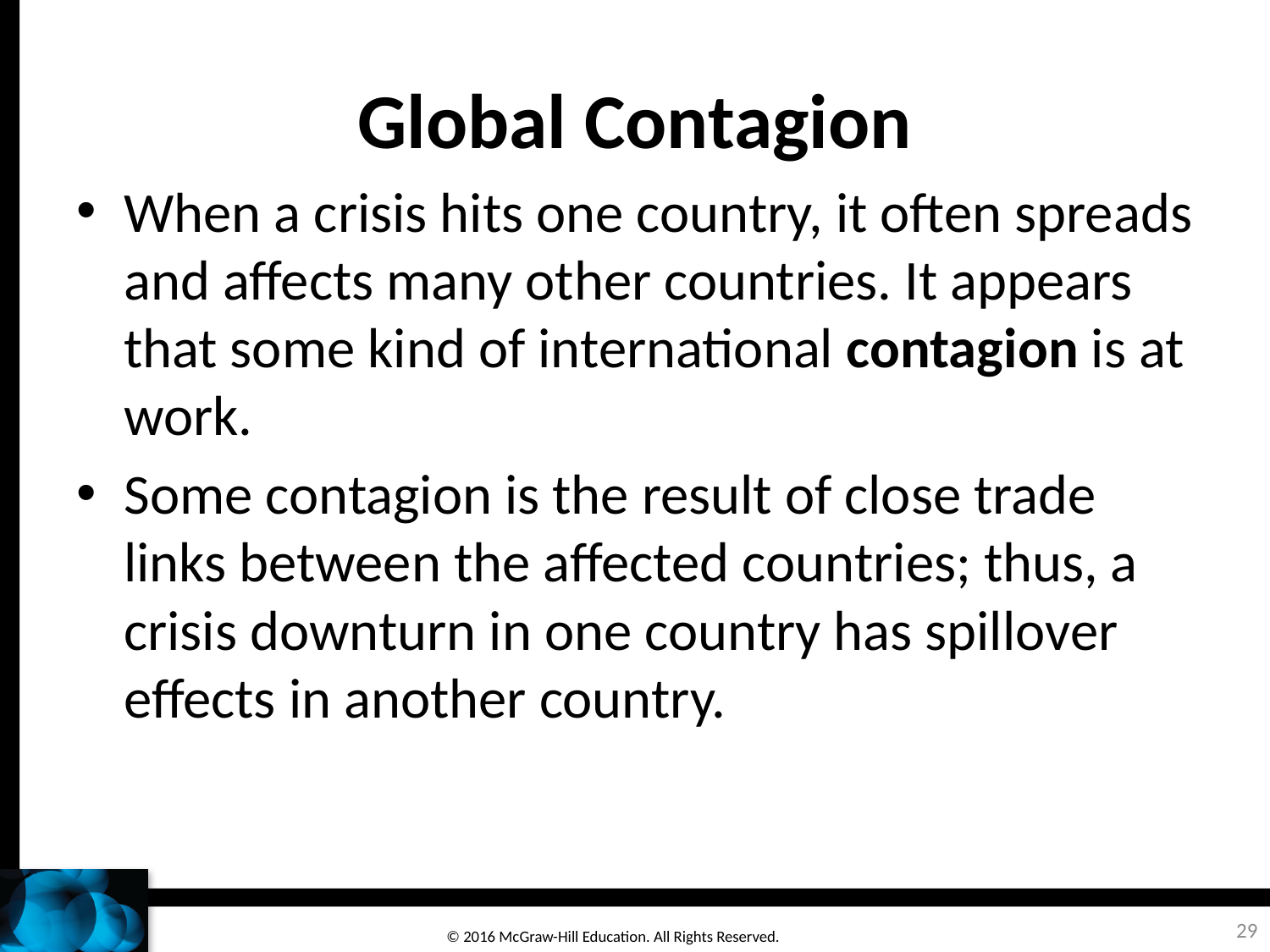

# Global Contagion
When a crisis hits one country, it often spreads and affects many other countries. It appears that some kind of international contagion is at work.
Some contagion is the result of close trade links between the affected countries; thus, a crisis downturn in one country has spillover effects in another country.
29
© 2016 McGraw-Hill Education. All Rights Reserved.